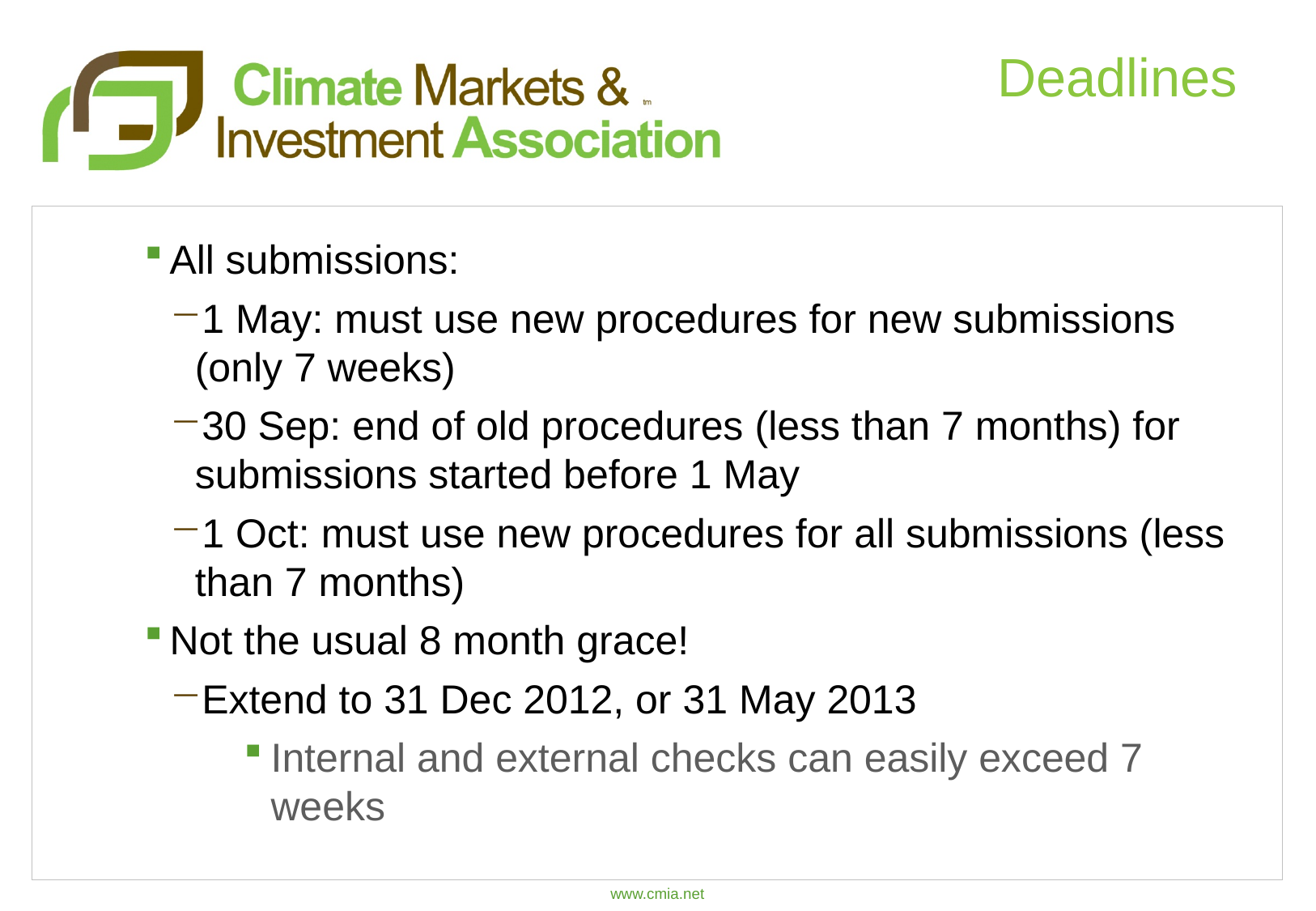

# Deadlines
All submissions:
1 May: must use new procedures for new submissions (only 7 weeks)
30 Sep: end of old procedures (less than 7 months) for submissions started before 1 May
1 Oct: must use new procedures for all submissions (less than 7 months)
Not the usual 8 month grace!
Extend to 31 Dec 2012, or 31 May 2013
Internal and external checks can easily exceed 7 weeks